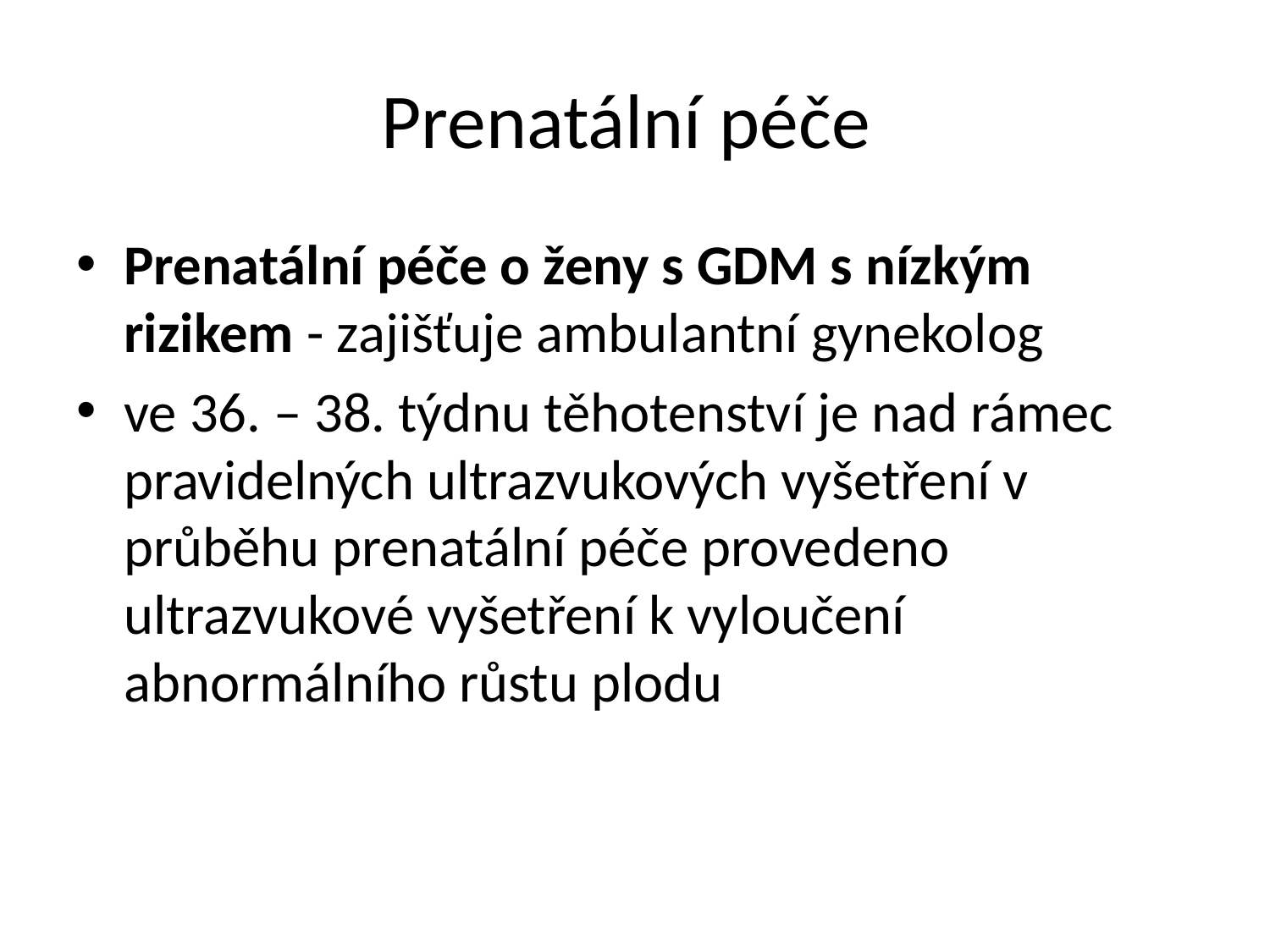

# Prenatální péče
Prenatální péče o ženy s GDM s nízkým rizikem - zajišťuje ambulantní gynekolog
ve 36. – 38. týdnu těhotenství je nad rámec pravidelných ultrazvukových vyšetření v průběhu prenatální péče provedeno ultrazvukové vyšetření k vyloučení abnormálního růstu plodu